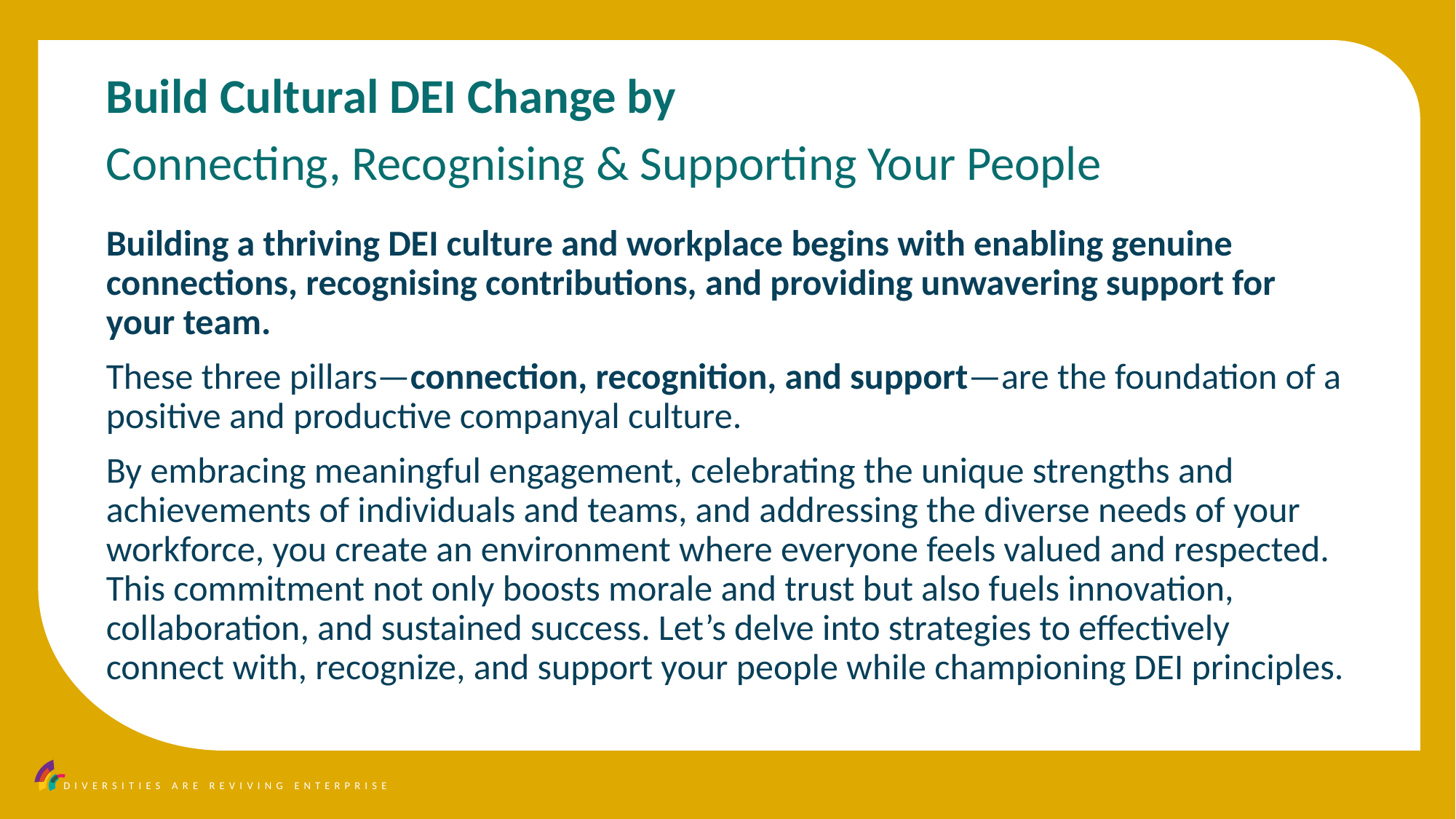

Build Cultural DEI Change by
Connecting, Recognising & Supporting Your People

Building a thriving DEI culture and workplace begins with enabling genuine connections, recognising contributions, and providing unwavering support for your team.
These three pillars—connection, recognition, and support—are the foundation of a positive and productive companyal culture.
By embracing meaningful engagement, celebrating the unique strengths and achievements of individuals and teams, and addressing the diverse needs of your workforce, you create an environment where everyone feels valued and respected. This commitment not only boosts morale and trust but also fuels innovation, collaboration, and sustained success. Let’s delve into strategies to effectively connect with, recognize, and support your people while championing DEI principles.